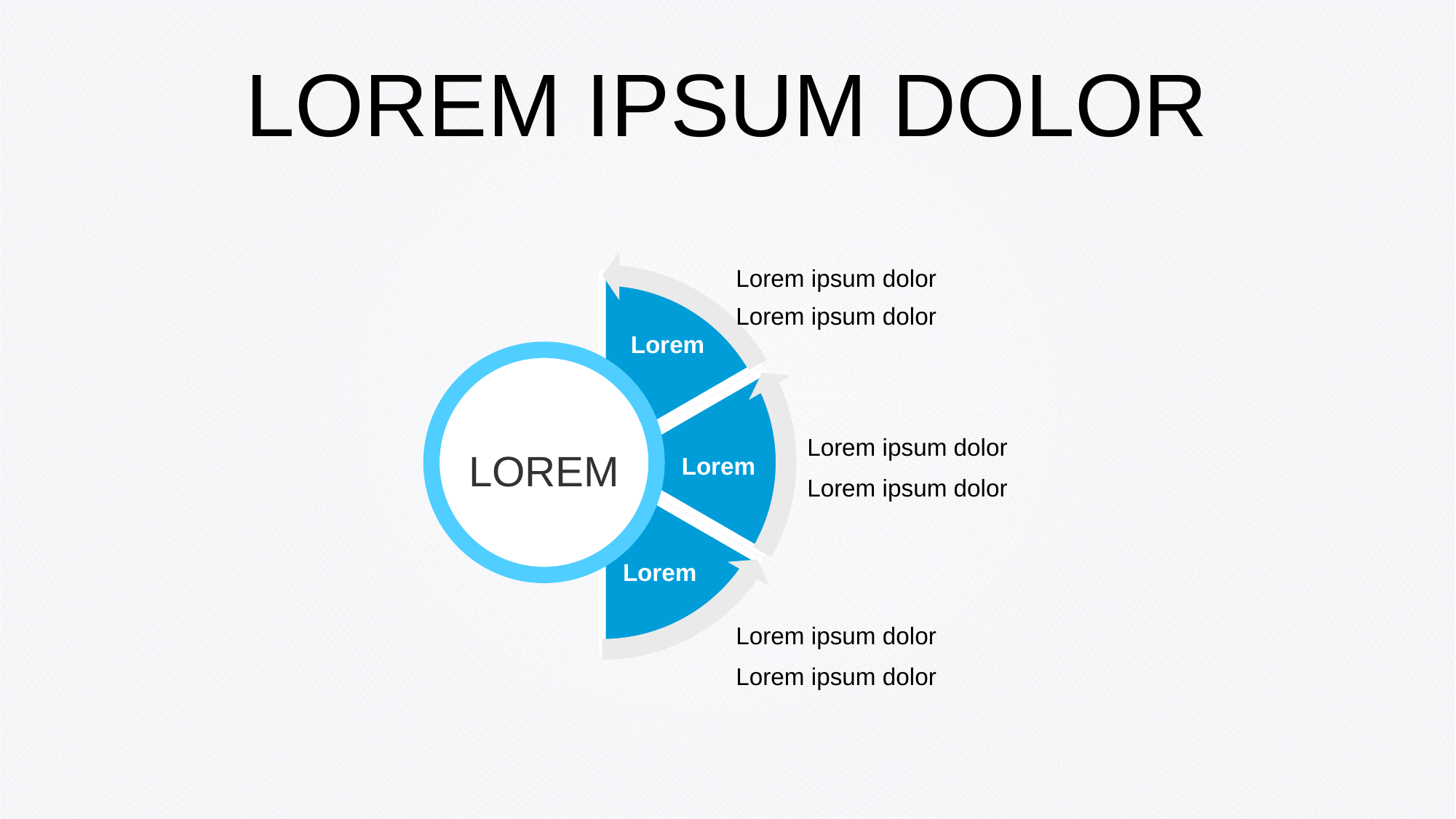

# LOREM IPSUM DOLOR

Lorem ipsum dolor
Lorem ipsum dolor

Lorem
LOREM
Lorem ipsum dolor
Lorem ipsum dolor
Lorem
Lorem
Lorem ipsum dolor
Lorem ipsum dolor